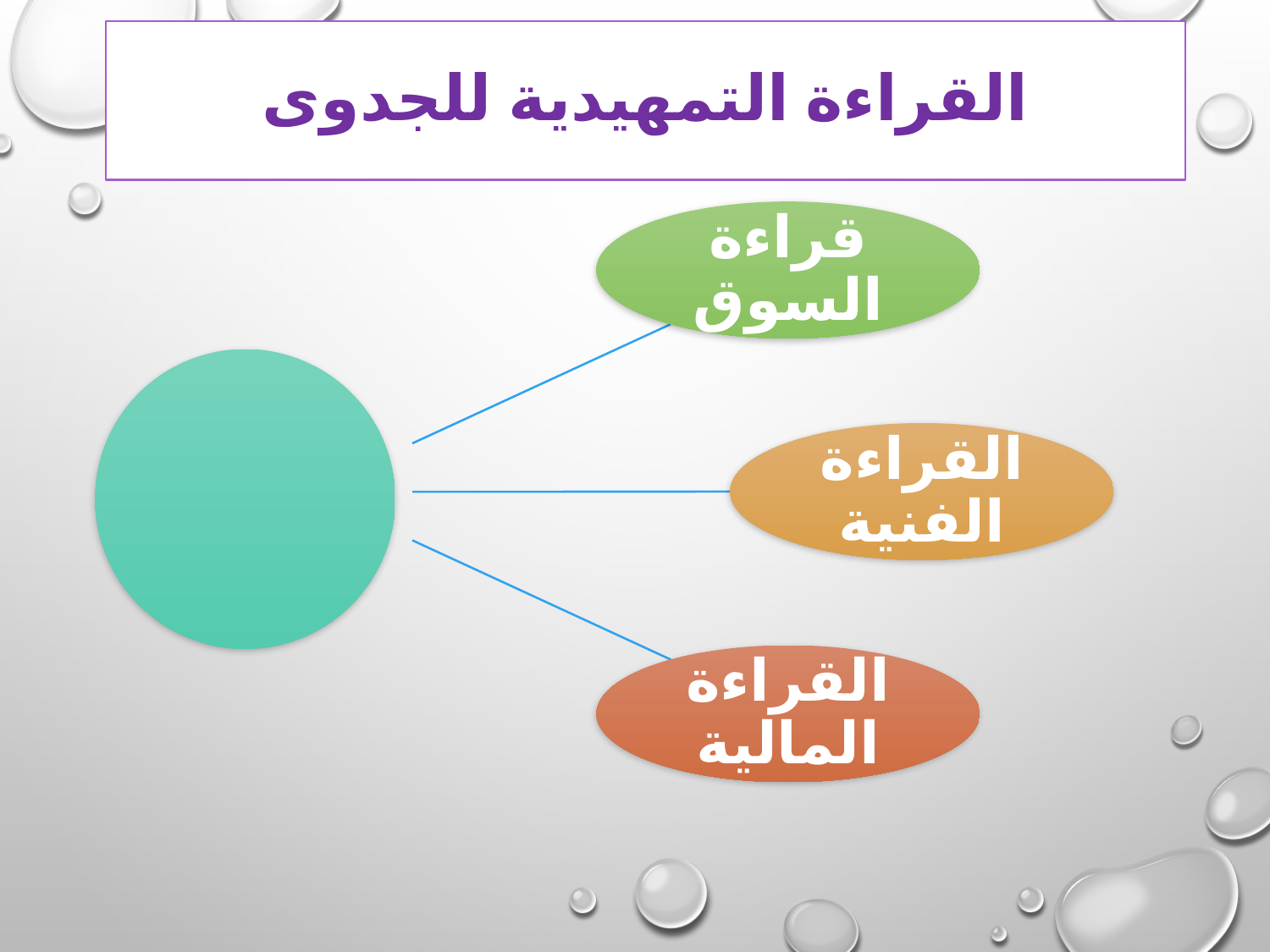

# القراءة التمهيدية للجدوى
قراءة السوق
القراءة الفنية
القراءة المالية